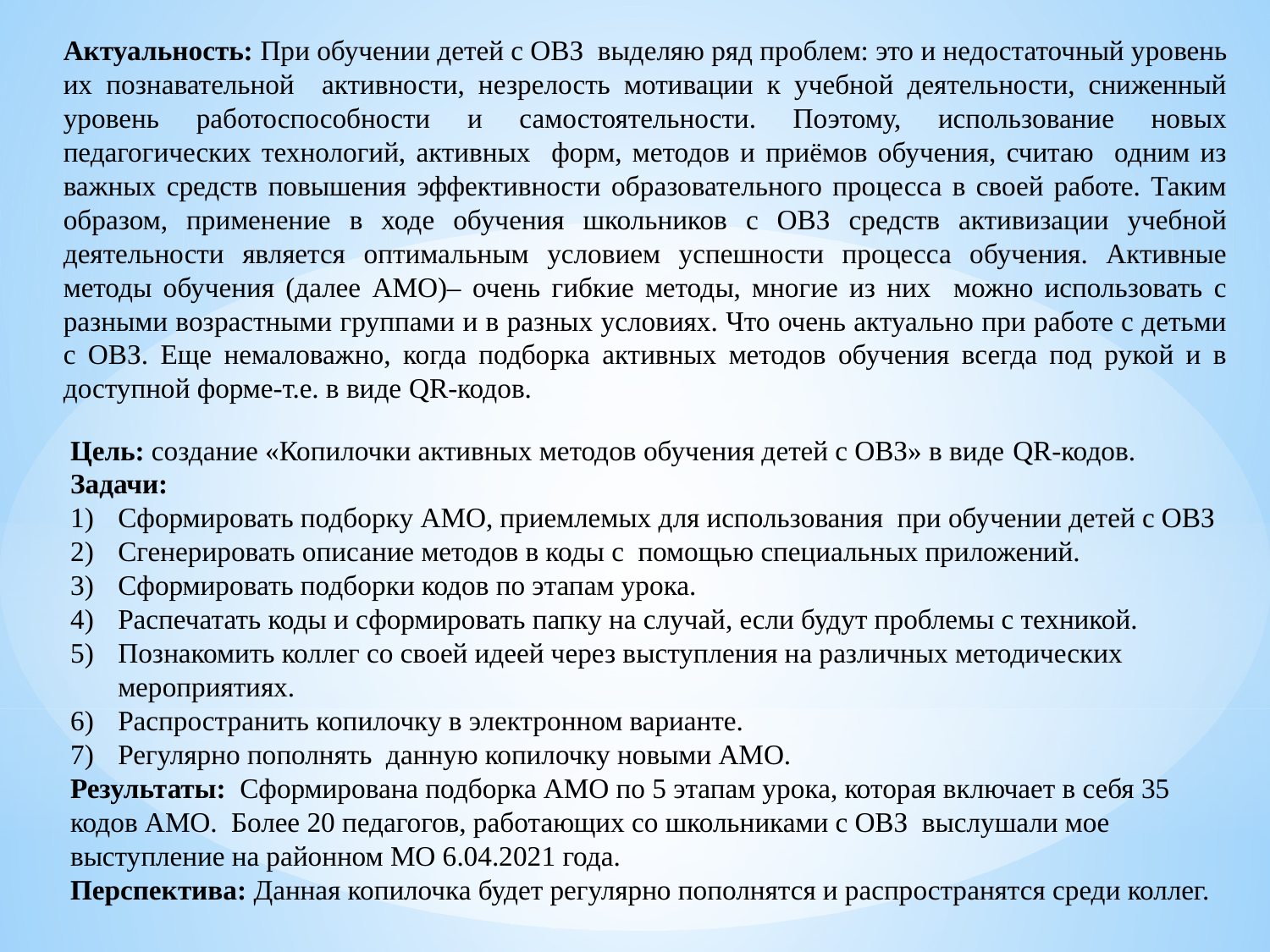

Актуальность: При обучении детей с ОВЗ  выделяю ряд проблем: это и недостаточный уровень их познавательной  активности, незрелость мотивации к учебной деятельности, сниженный уровень работоспособности и самостоятельности. Поэтому, использование новых педагогических технологий, активных  форм, методов и приёмов обучения, считаю  одним из важных средств повышения эффективности образовательного процесса в своей работе. Таким образом, применение в ходе обучения школьников с ОВЗ средств активизации учебной деятельности является оптимальным условием успешности процесса обучения. Активные методы обучения (далее АМО)– очень гибкие методы, многие из них  можно использовать с разными возрастными группами и в разных условиях. Что очень актуально при работе с детьми с ОВЗ. Еще немаловажно, когда подборка активных методов обучения всегда под рукой и в доступной форме-т.е. в виде QR-кодов.

Цель: создание «Копилочки активных методов обучения детей с ОВЗ» в виде QR-кодов.
Задачи:
Сформировать подборку АМО, приемлемых для использования  при обучении детей с ОВЗ
Сгенерировать описание методов в коды с  помощью специальных приложений.
Сформировать подборки кодов по этапам урока.
Распечатать коды и сформировать папку на случай, если будут проблемы с техникой.
Познакомить коллег со своей идеей через выступления на различных методических мероприятиях.
Распространить копилочку в электронном варианте.
Регулярно пополнять  данную копилочку новыми АМО.
Результаты:  Сформирована подборка АМО по 5 этапам урока, которая включает в себя 35 кодов АМО.  Более 20 педагогов, работающих со школьниками с ОВЗ  выслушали мое выступление на районном МО 6.04.2021 года.
Перспектива: Данная копилочка будет регулярно пополнятся и распространятся среди коллег.